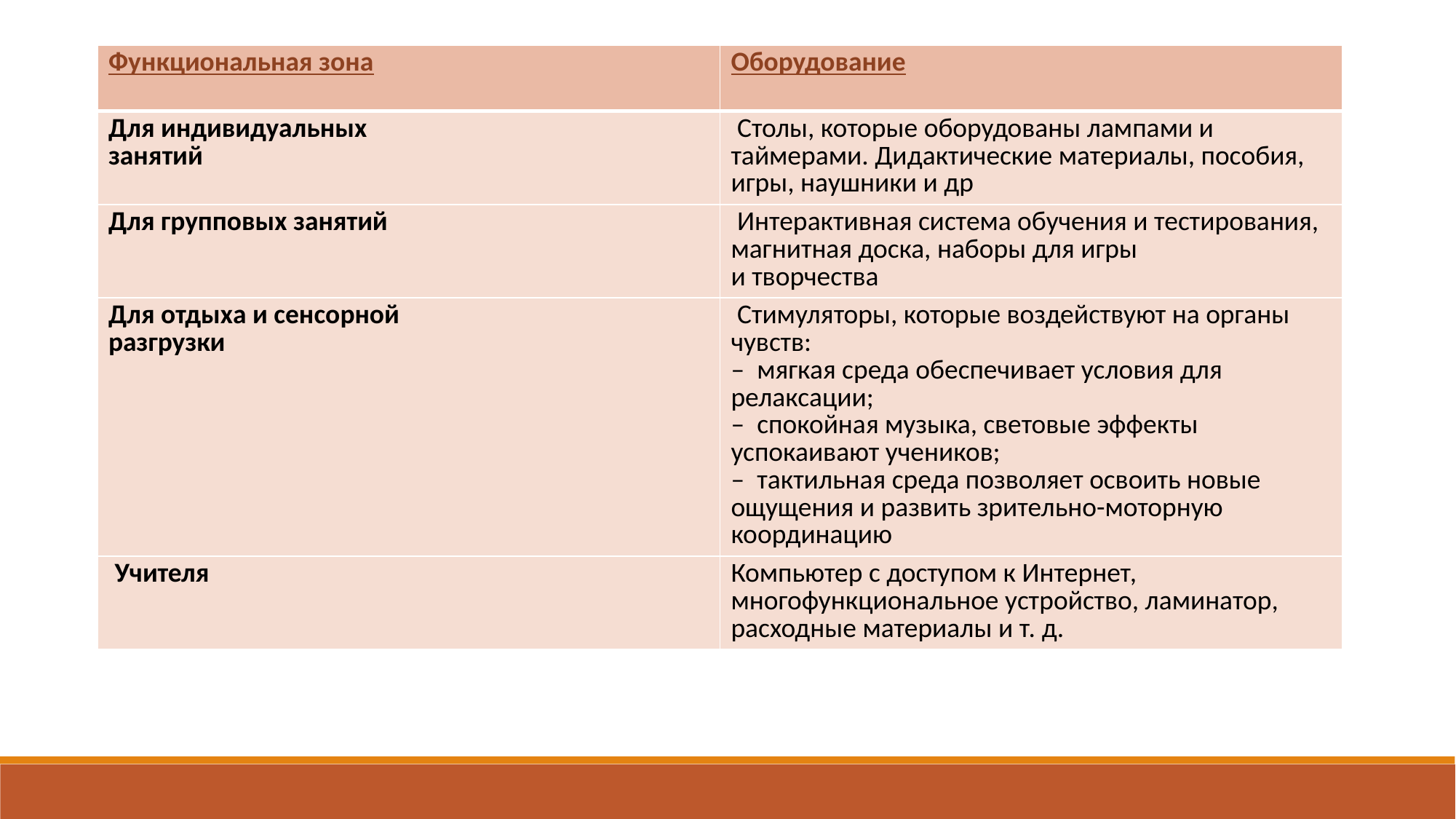

| Функциональная зона | Оборудование |
| --- | --- |
| Для индивидуальных занятий | Столы, которые оборудованы лампами и таймерами. Дидактические материалы, пособия, игры, наушники и др |
| Для групповых занятий | Интерактивная система обучения и тестирования, магнитная доска, наборы для игры и творчества |
| Для отдыха и сенсорной разгрузки | Стимуляторы, которые воздействуют на органы чувств: – мягкая среда обеспечивает условия для релаксации; – спокойная музыка, световые эффекты успокаивают учеников; – тактильная среда позволяет освоить новые ощущения и развить зрительно-моторную координацию |
| Учителя | Компьютер с доступом к Интернет, многофункциональное устройство, ламинатор, расходные материалы и т. д. |